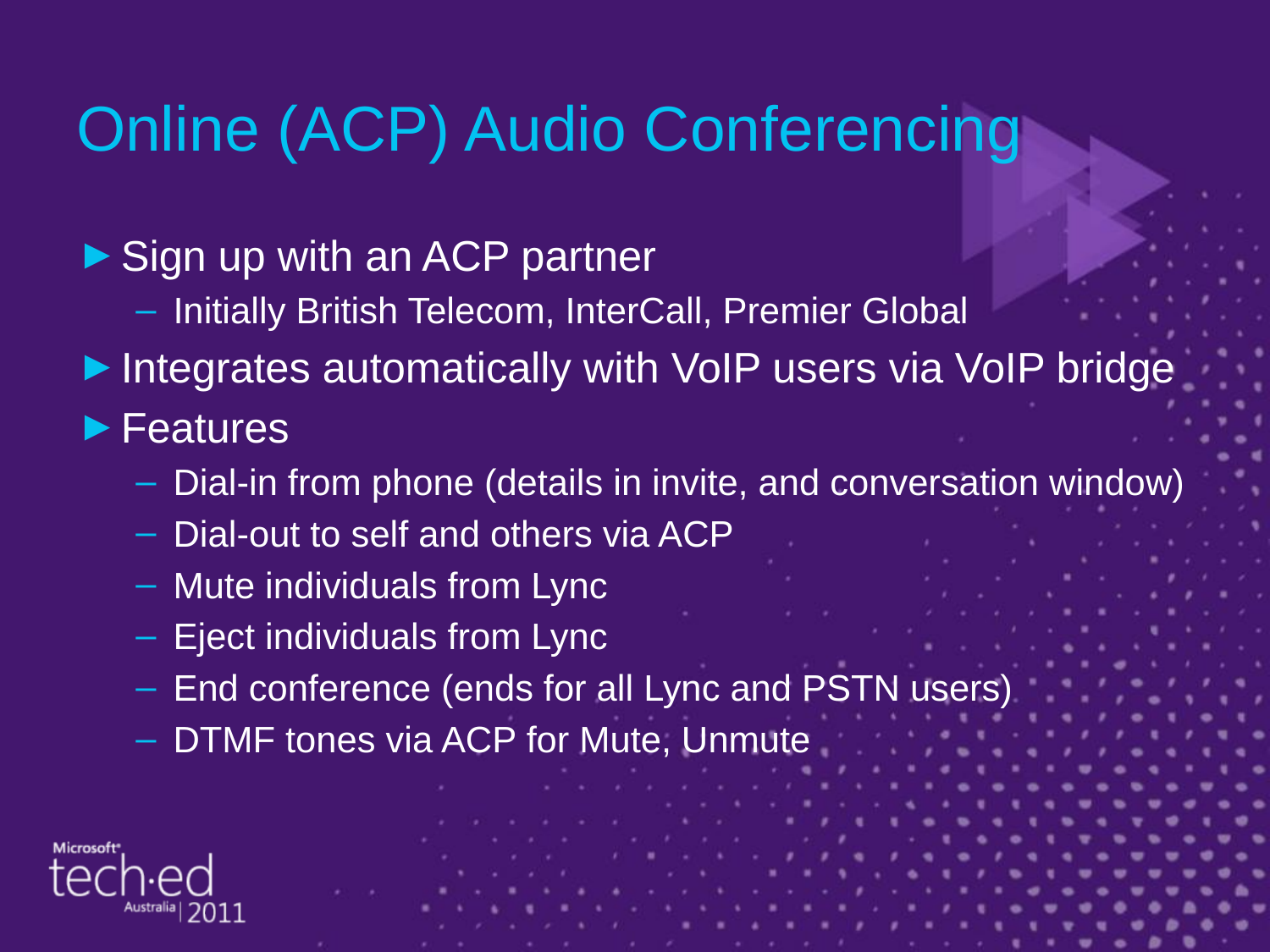

# Online (ACP) Audio Conferencing
Sign up with an ACP partner
Initially British Telecom, InterCall, Premier Global
Integrates automatically with VoIP users via VoIP bridge
Features
Dial-in from phone (details in invite, and conversation window)
Dial-out to self and others via ACP
Mute individuals from Lync
Eject individuals from Lync
End conference (ends for all Lync and PSTN users)
DTMF tones via ACP for Mute, Unmute